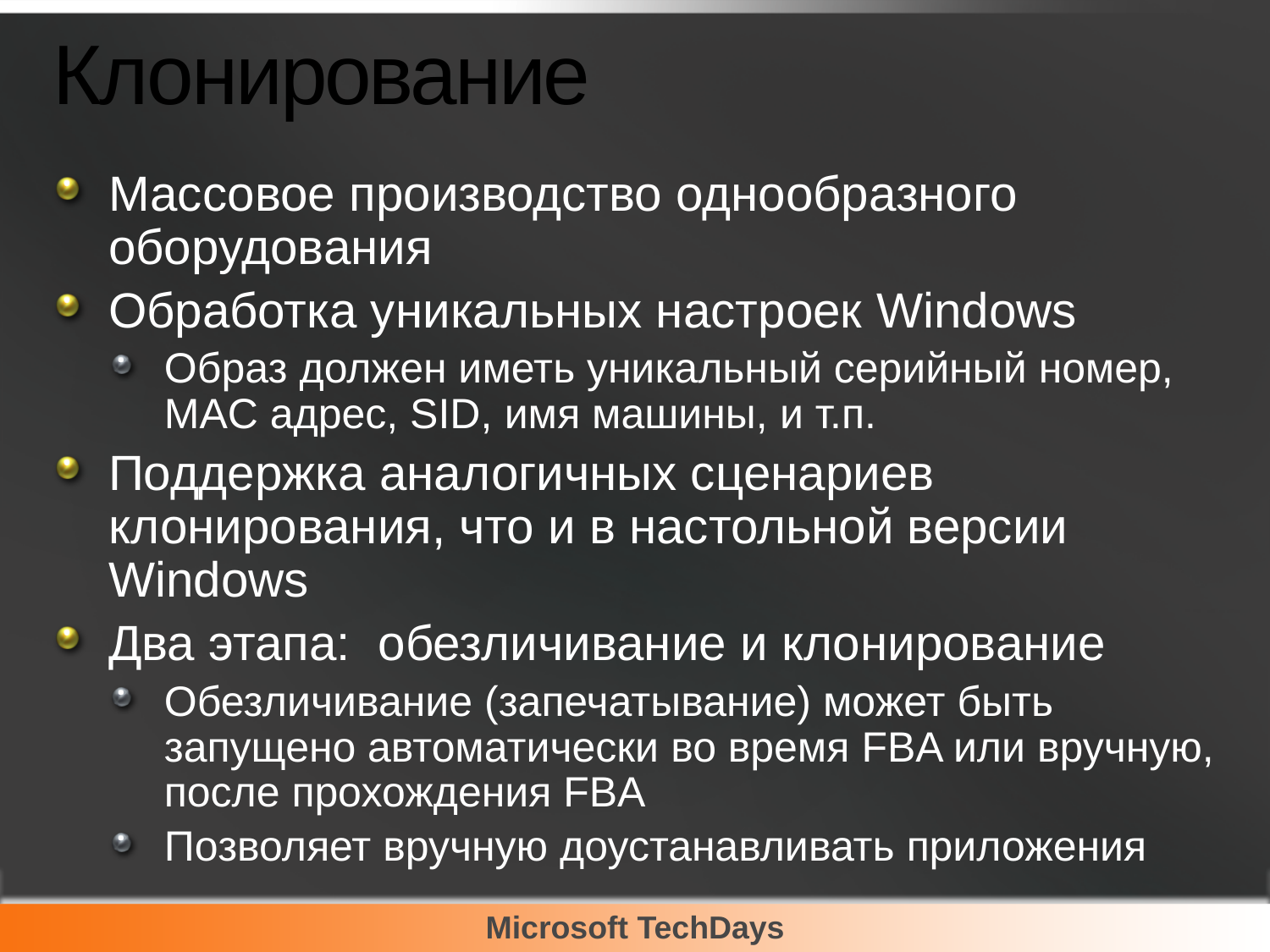

# Клонирование
Массовое производство однообразного оборудования
Обработка уникальных настроек Windows
Образ должен иметь уникальный серийный номер, MAC адрес, SID, имя машины, и т.п.
Поддержка аналогичных сценариев клонирования, что и в настольной версии Windows
Два этапа:  обезличивание и клонирование
Обезличивание (запечатывание) может быть запущено автоматически во время FBA или вручную, после прохождения FBA
Позволяет вручную доустанавливать приложения